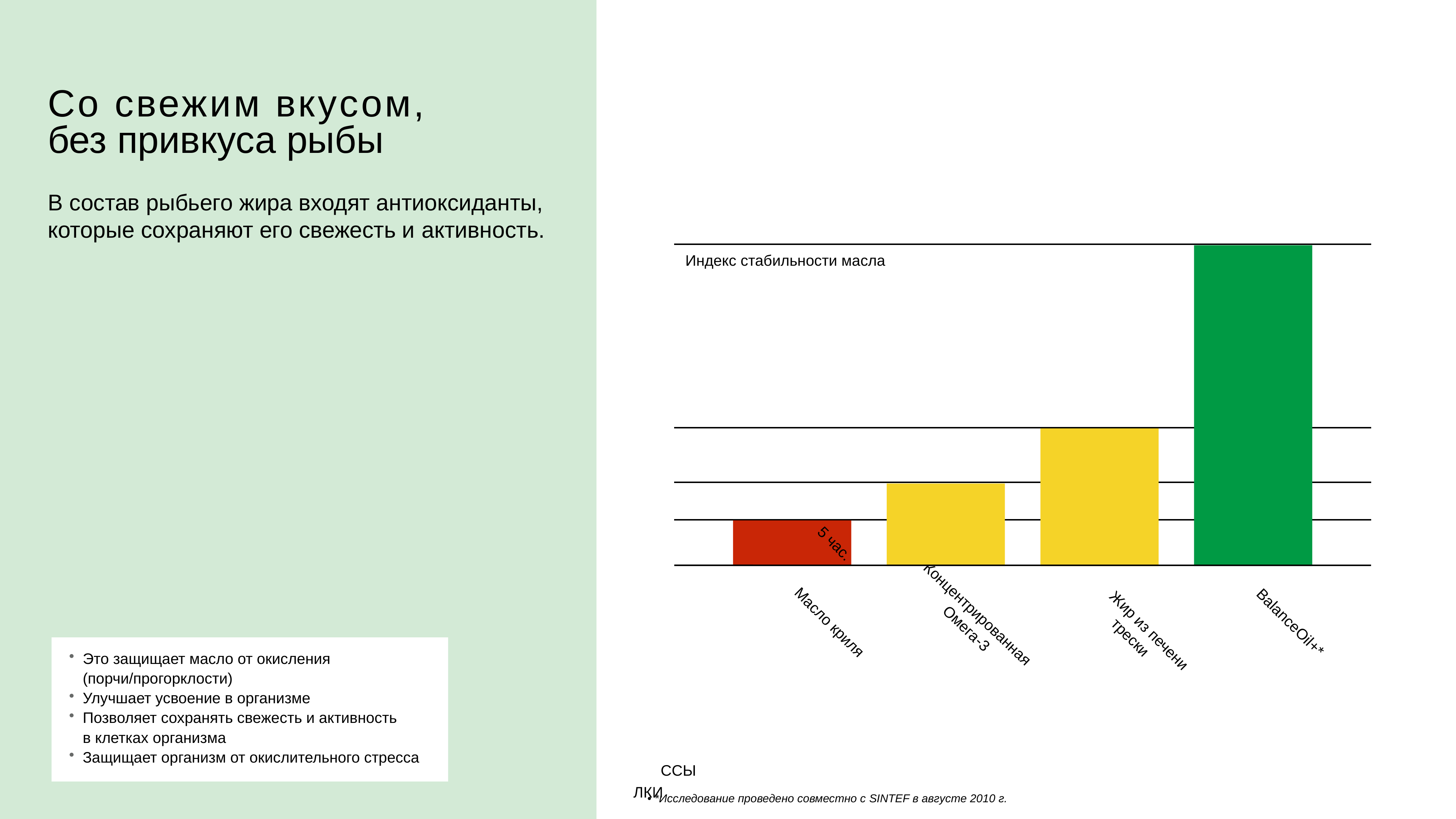

Это защищает масло от окисления (порчи/прогорклости)
Улучшает усвоение в организме
Позволяет сохранять свежесть и активность
в клетках организма
Защищает организм от окислительного стресса
Со свежим вкусом,
без привкуса рыбы
В состав рыбьего жира входят антиоксиданты, которые сохраняют его свежесть и активность.
35 час.

BalanceOil+*
15 час.

     Жир из печени
трески
9 час.

Концентрированная
Омега-3
5 час.

Масло криля

Индекс стабильности масла

ССЫЛКИ
• *Исследование проведено совместно с SINTEF в августе 2010 г.